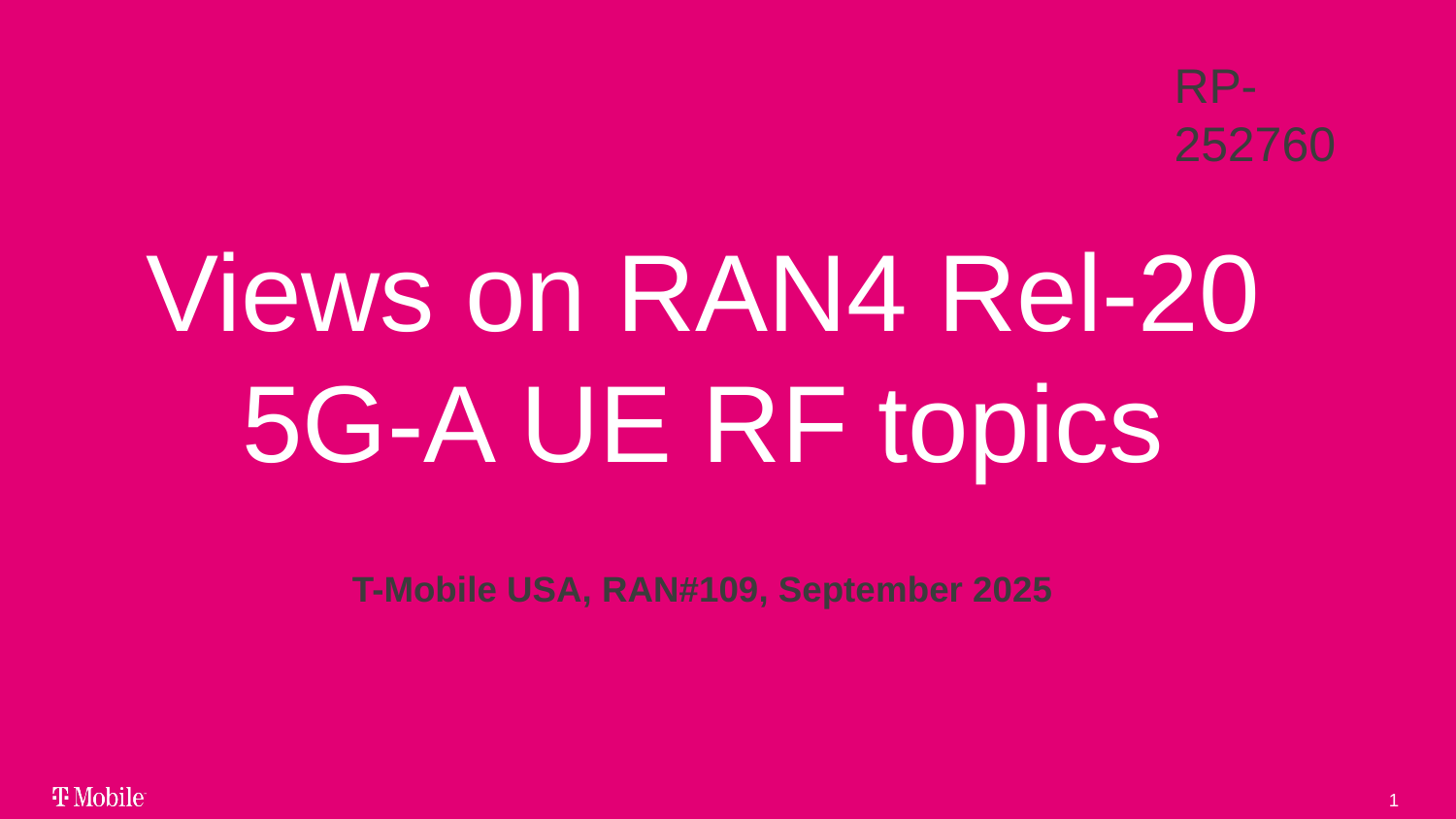

RP-252760

# Views on RAN4 Rel-20 5G-A UE RF topics
T-Mobile USA, RAN#109, September 2025